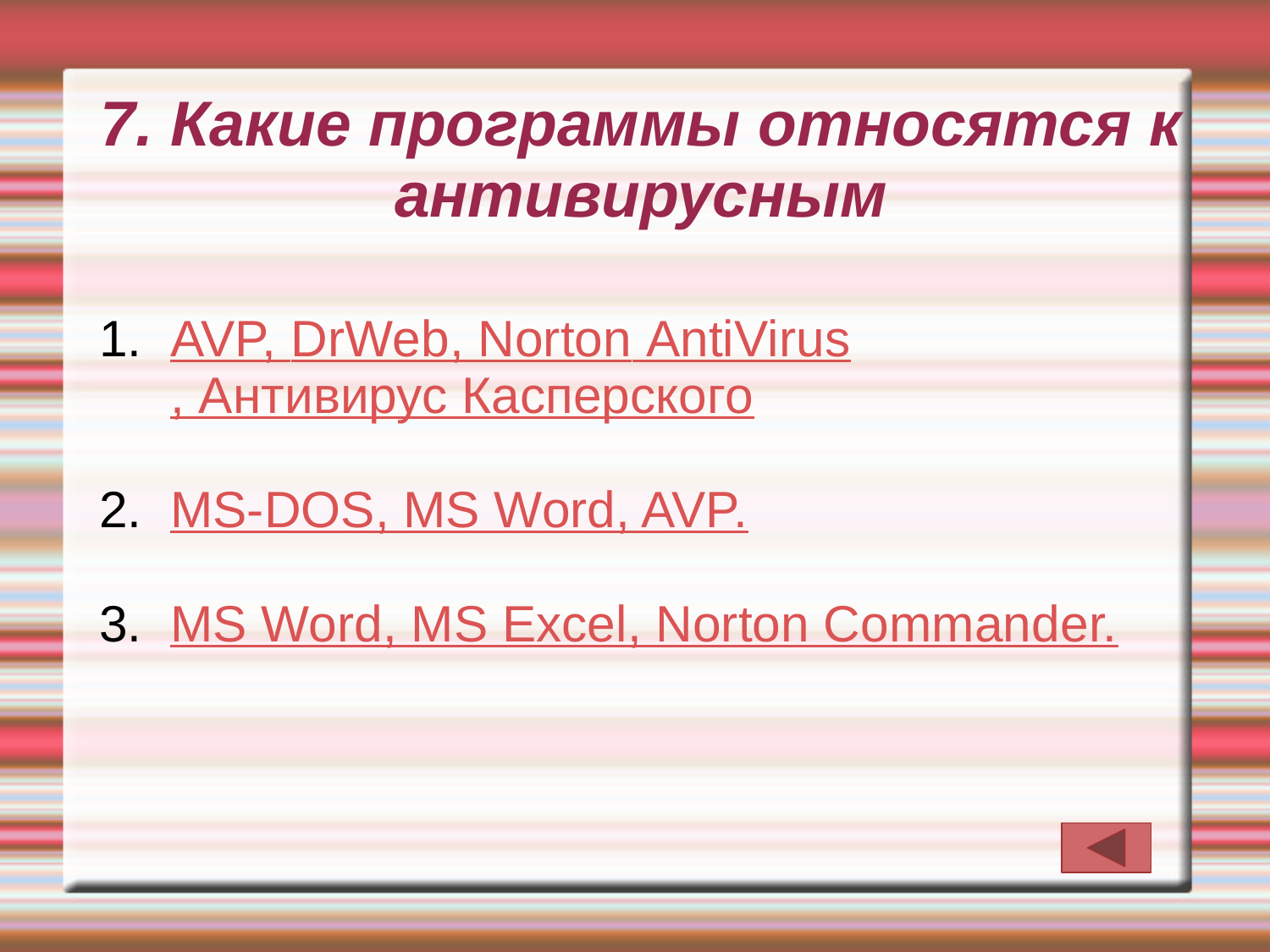

# 7. Какие программы относятся к антивирусным
AVP, DrWeb, Norton AntiVirus, Антивирус Касперского

MS-DOS, MS Word, AVP.

MS Word, MS Excel, Norton Commander.